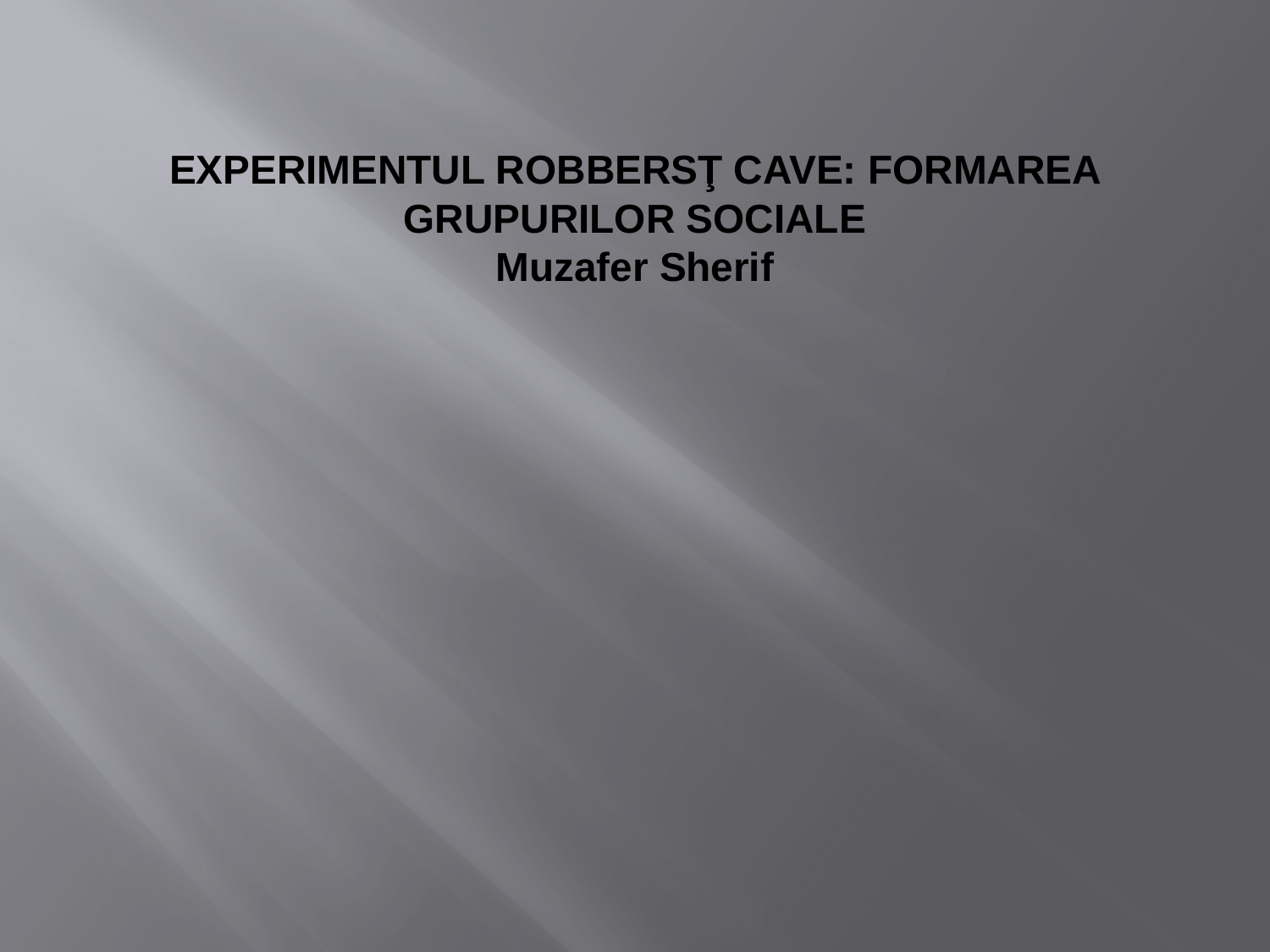

# EXPERIMENTUL ROBBERSŢ CAVE: FORMAREA GRUPURILOR SOCIALE Muzafer Sherif